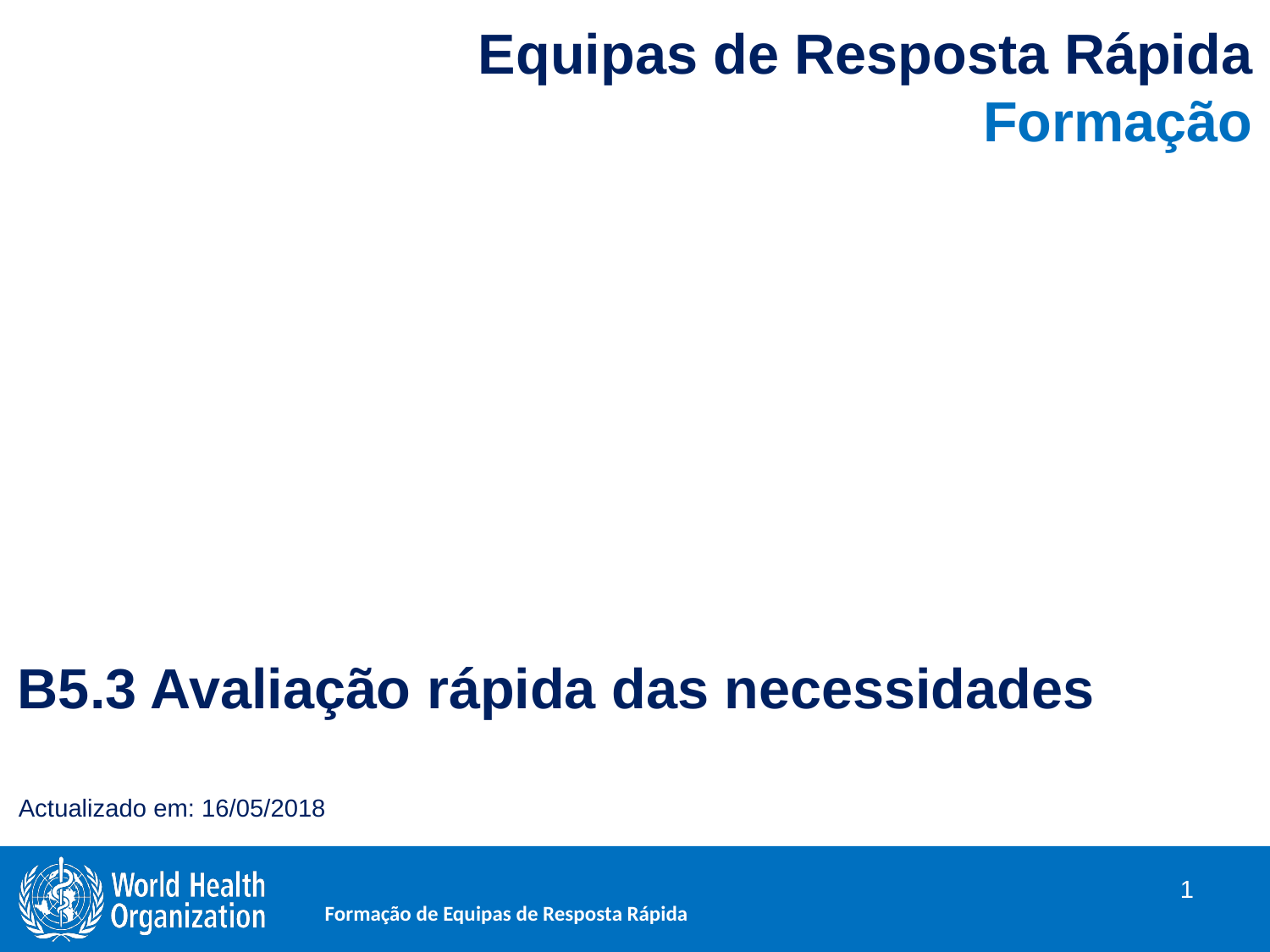

Equipas de Resposta Rápida Formação
B5.3 Avaliação rápida das necessidades

Actualizado em: 16/05/2018
1